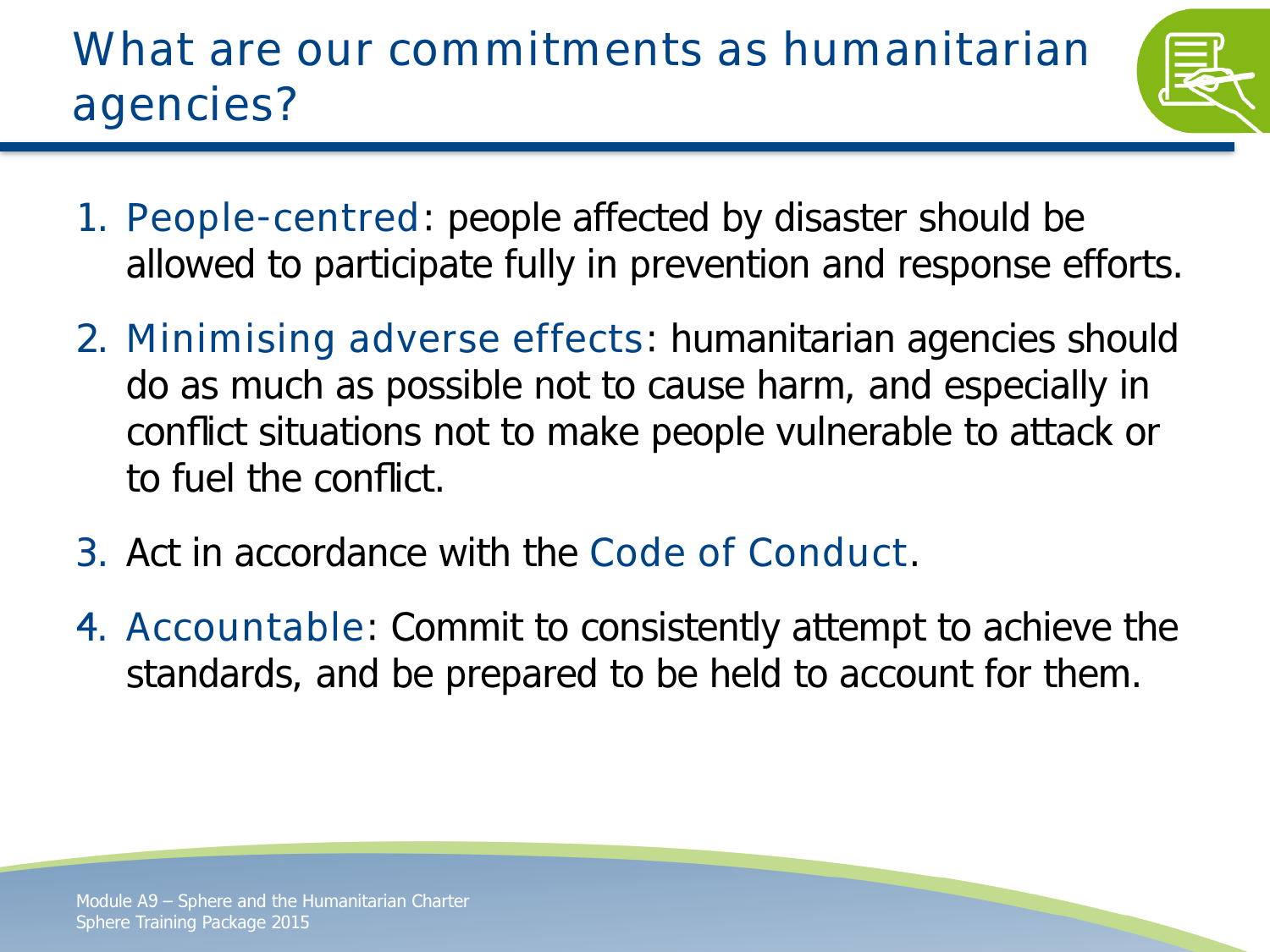

# What are our commitments as humanitarian agencies?
1.	People-centred: people affected by disaster should be allowed to participate fully in prevention and response efforts.
2.	Minimising adverse effects: humanitarian agencies should do as much as possible not to cause harm, and especially in conflict situations not to make people vulnerable to attack or to fuel the conflict.
3.	Act in accordance with the Code of Conduct.
4.	Accountable: Commit to consistently attempt to achieve the standards, and be prepared to be held to account for them.
Module A9 – Sphere and the Humanitarian Charter
Sphere Training Package 2015